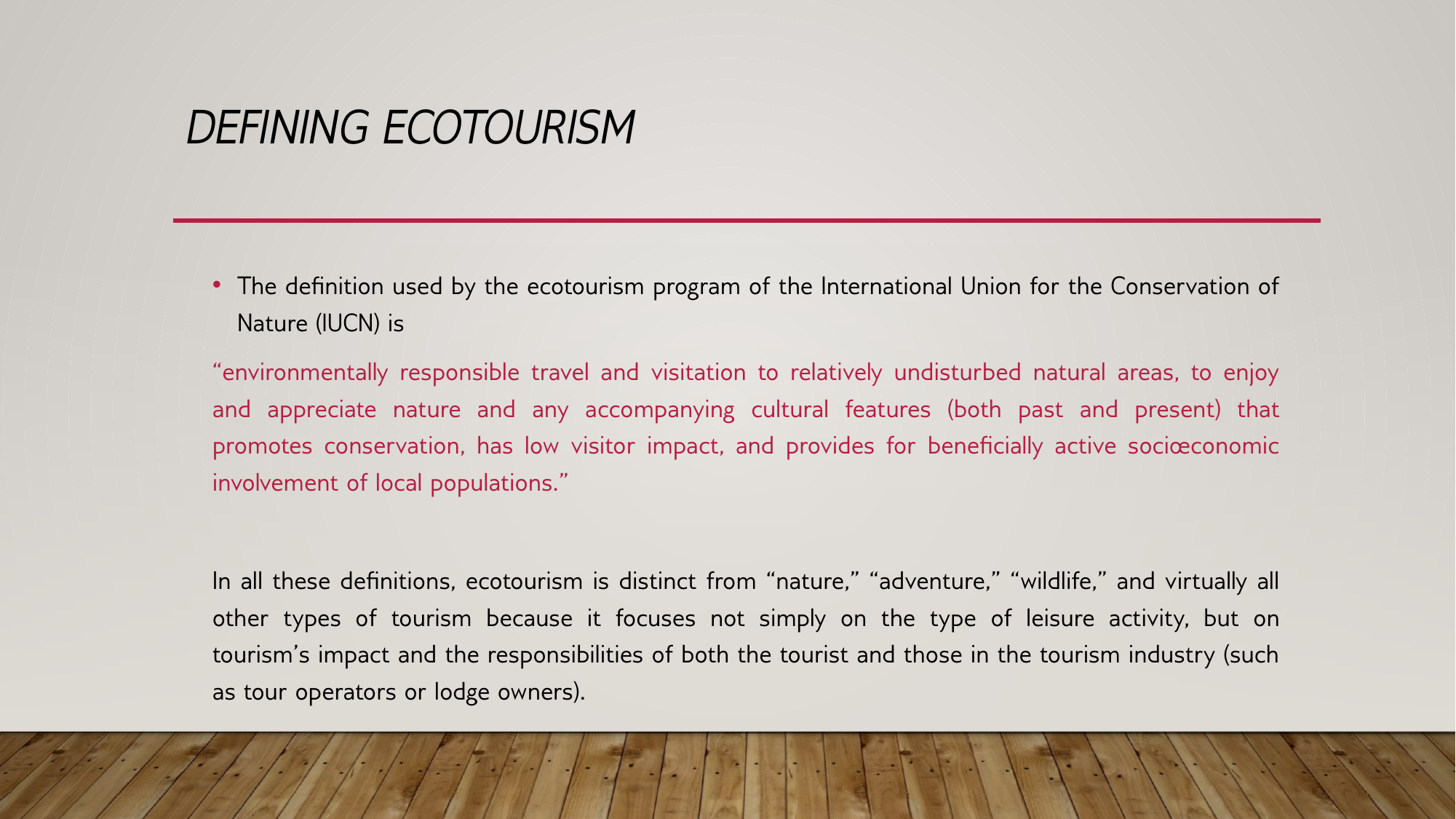

# Defining Ecotourism
The definition used by the ecotourism program of the International Union for the Conservation of Nature (IUCN) is
“environmentally responsible travel and visitation to relatively undisturbed natural areas, to enjoy and appreciate nature and any accompanying cultural features (both past and present) that promotes conservation, has low visitor impact, and provides for beneficially active socioeconomic involvement of local populations.”

In all these definitions, ecotourism is distinct from “nature,” “adventure,” “wildlife,” and virtually all other types of tourism because it focuses not simply on the type of leisure activity, but on tourism’s impact and the responsibilities of both the tourist and those in the tourism industry (such as tour operators or lodge owners).